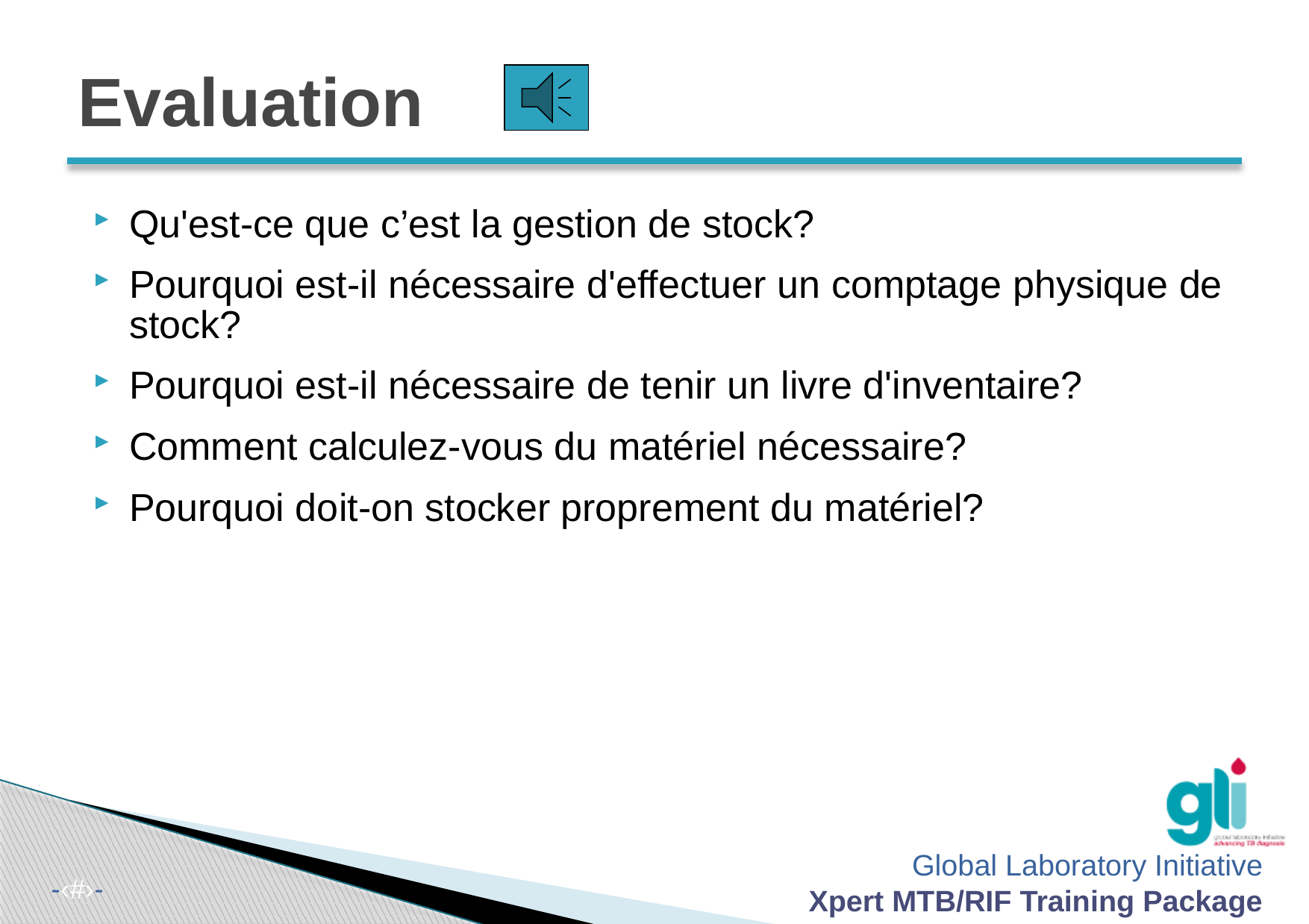

# Evaluation

Qu'est-ce que c’est la gestion de stock?
Pourquoi est-il nécessaire d'effectuer un comptage physique de stock?
Pourquoi est-il nécessaire de tenir un livre d'inventaire?
Comment calculez-vous du matériel nécessaire?
Pourquoi doit-on stocker proprement du matériel?